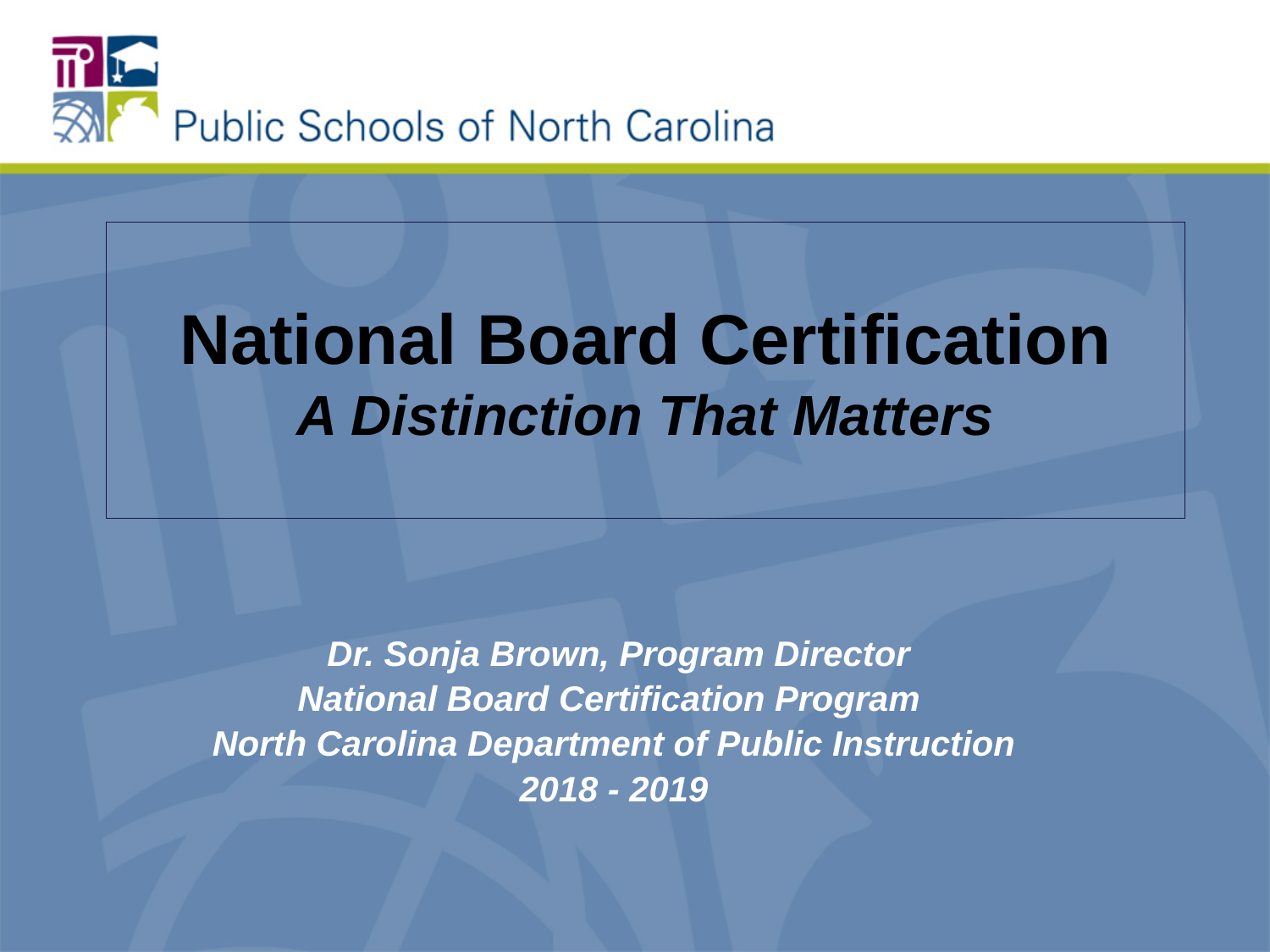

# National Board Certification A Distinction That Matters
 Dr. Sonja Brown, Program Director
National Board Certification Program
North Carolina Department of Public Instruction
2018 - 2019